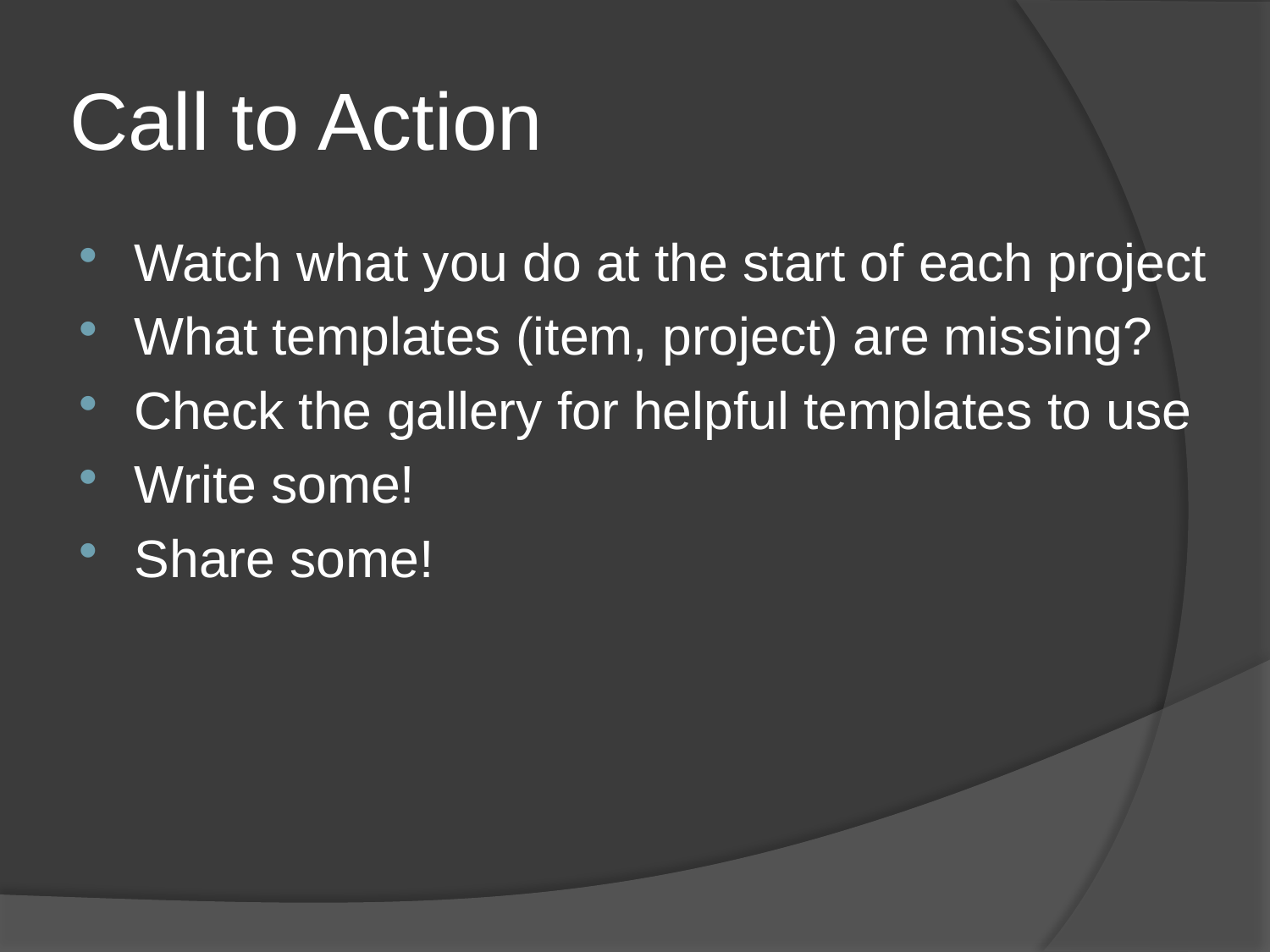

# Call to Action
Watch what you do at the start of each project
What templates (item, project) are missing?
Check the gallery for helpful templates to use
Write some!
Share some!